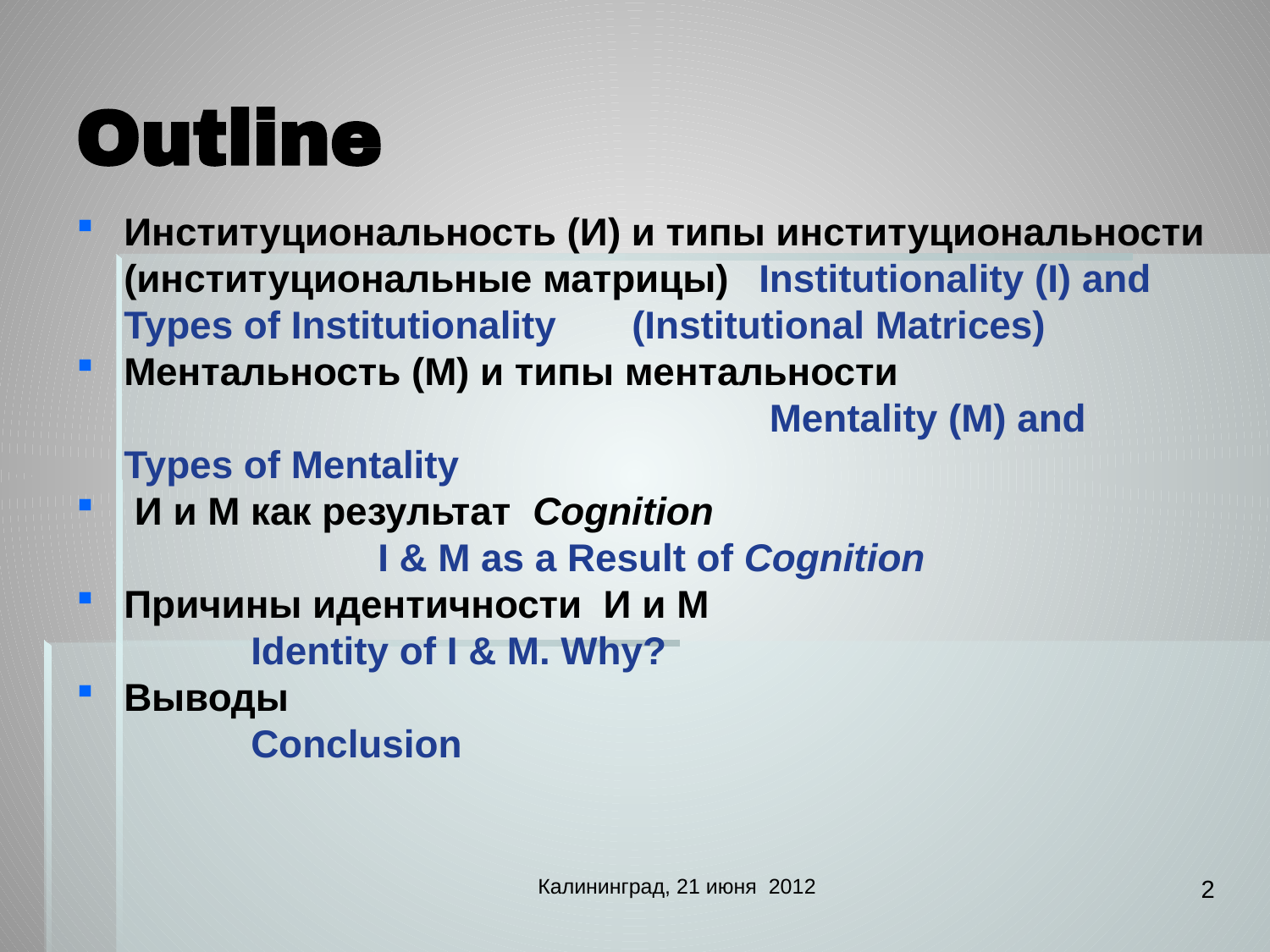

# Outline
Институциональность (И) и типы институциональности (институциональные матрицы) 	Institutionality (I) and Types of Institutionality 	(Institutional Matrices)
Ментальность (М) и типы ментальности                                                                                      	 Mentality (M) and Types of Mentality
 И и М как результат  Cognition                                                            	I & M as a Result of Cognition
Причины идентичности  И и М                                             	Identity of I & M. Why?
Выводы                                                                                       	Conclusion

Калининград, 21 июня  2012
2